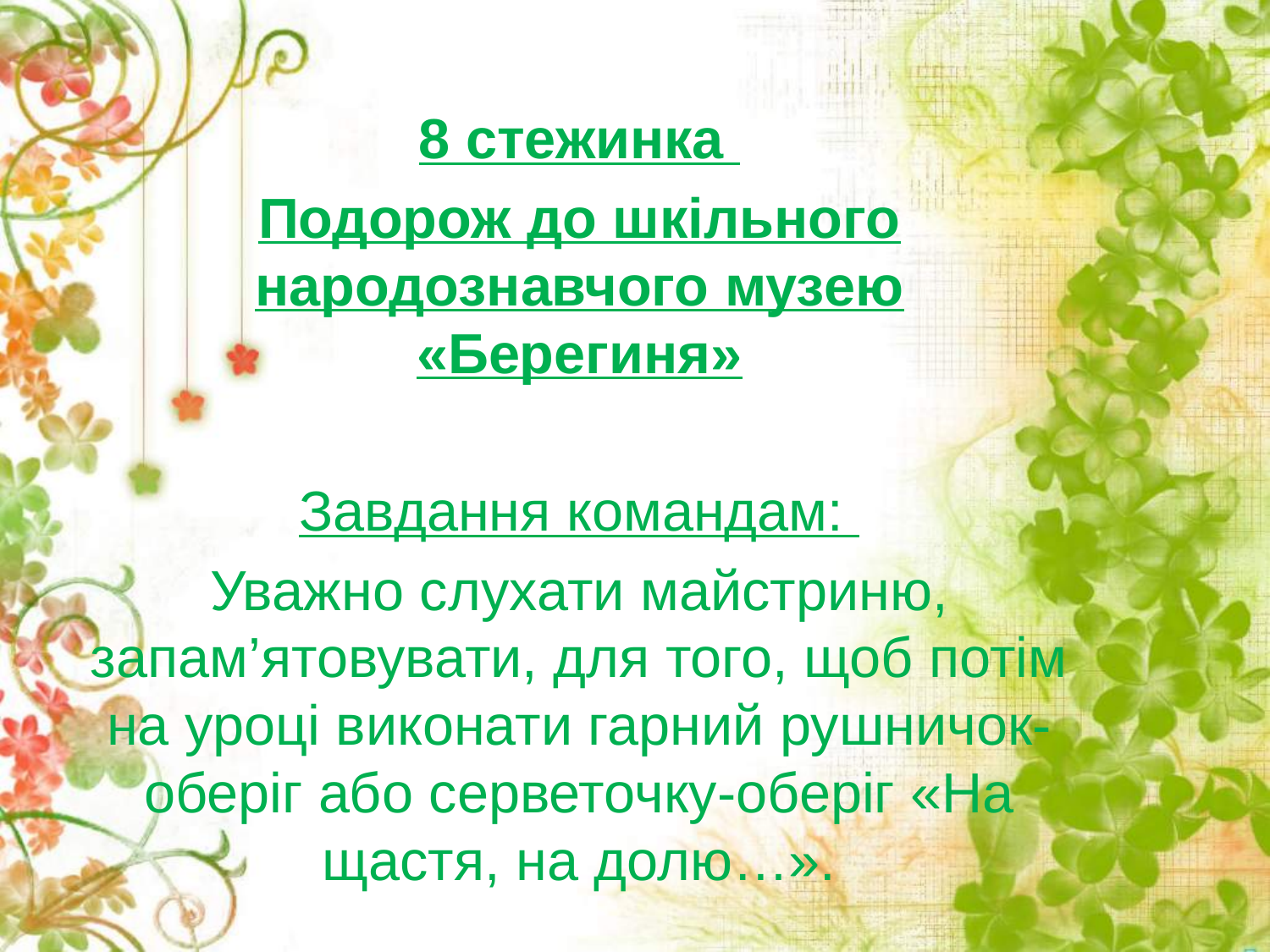

8 стежинка
Подорож до шкільного народознавчого музею «Берегиня»

Завдання командам:
Уважно слухати майстриню, запам’ятовувати, для того, щоб потім на уроці виконати гарний рушничок-оберіг або серветочку-оберіг «На щастя, на долю…».